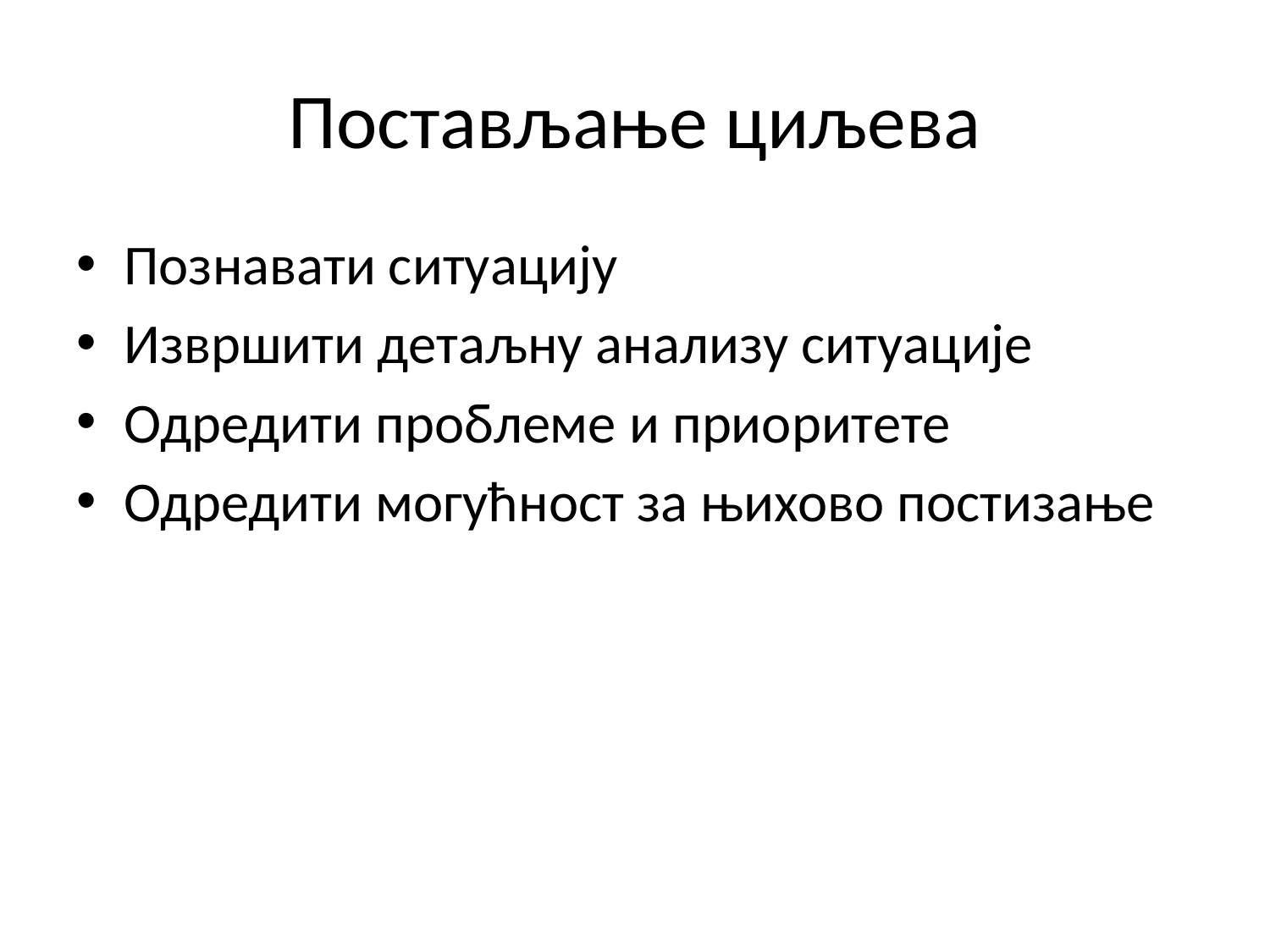

# Постављање циљева
Познавати ситуацију
Извршити детаљну анализу ситуације
Одредити проблеме и приоритете
Одредити могућност за њихово постизање